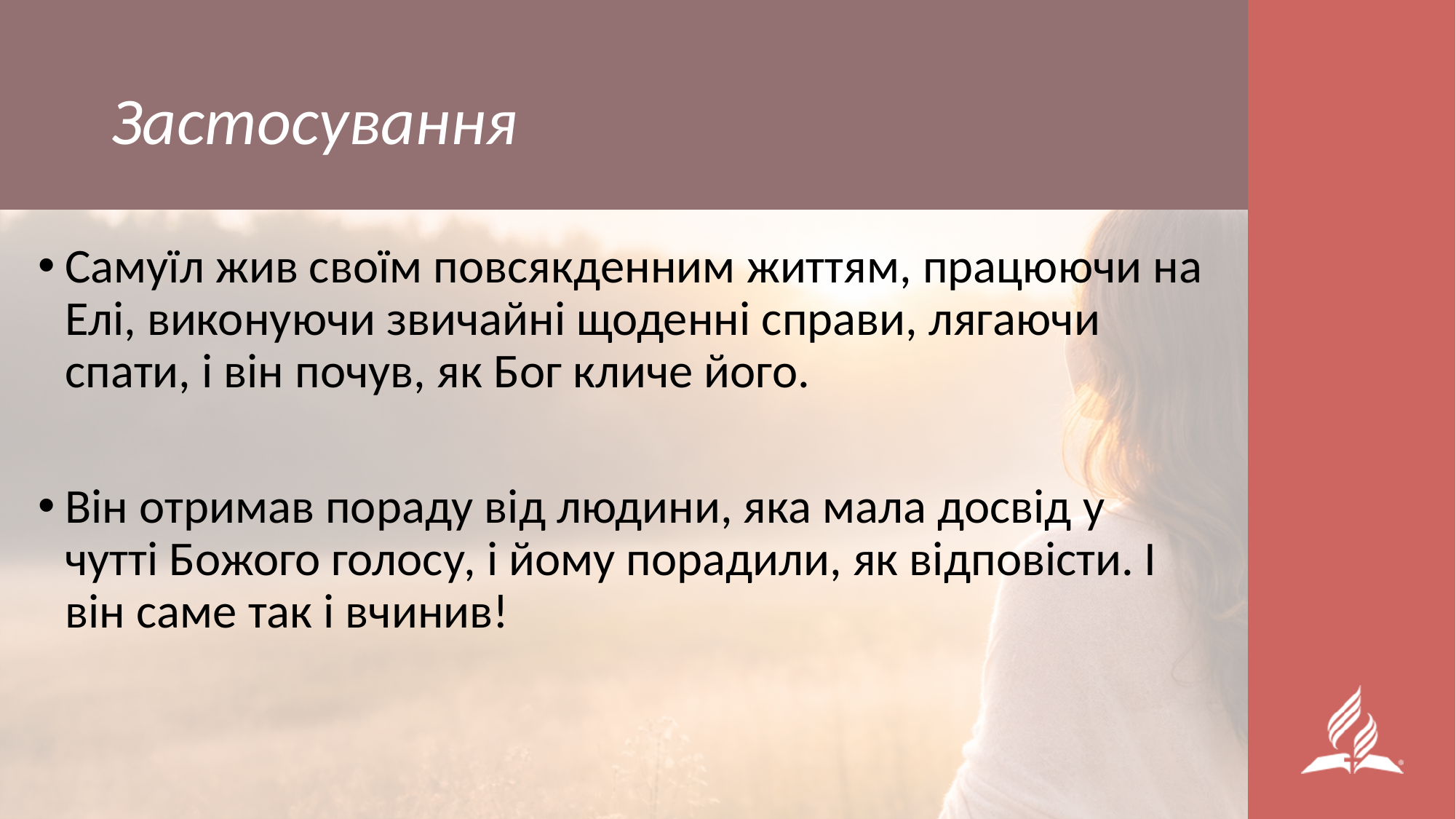

# Застосування
Самуїл жив своїм повсякденним життям, працюючи на Елі, виконуючи звичайні щоденні справи, лягаючи спати, і він почув, як Бог кличе його.

Він отримав пораду від людини, яка мала досвід у чутті Божого голосу, і йому порадили, як відповісти. І він саме так і вчинив!